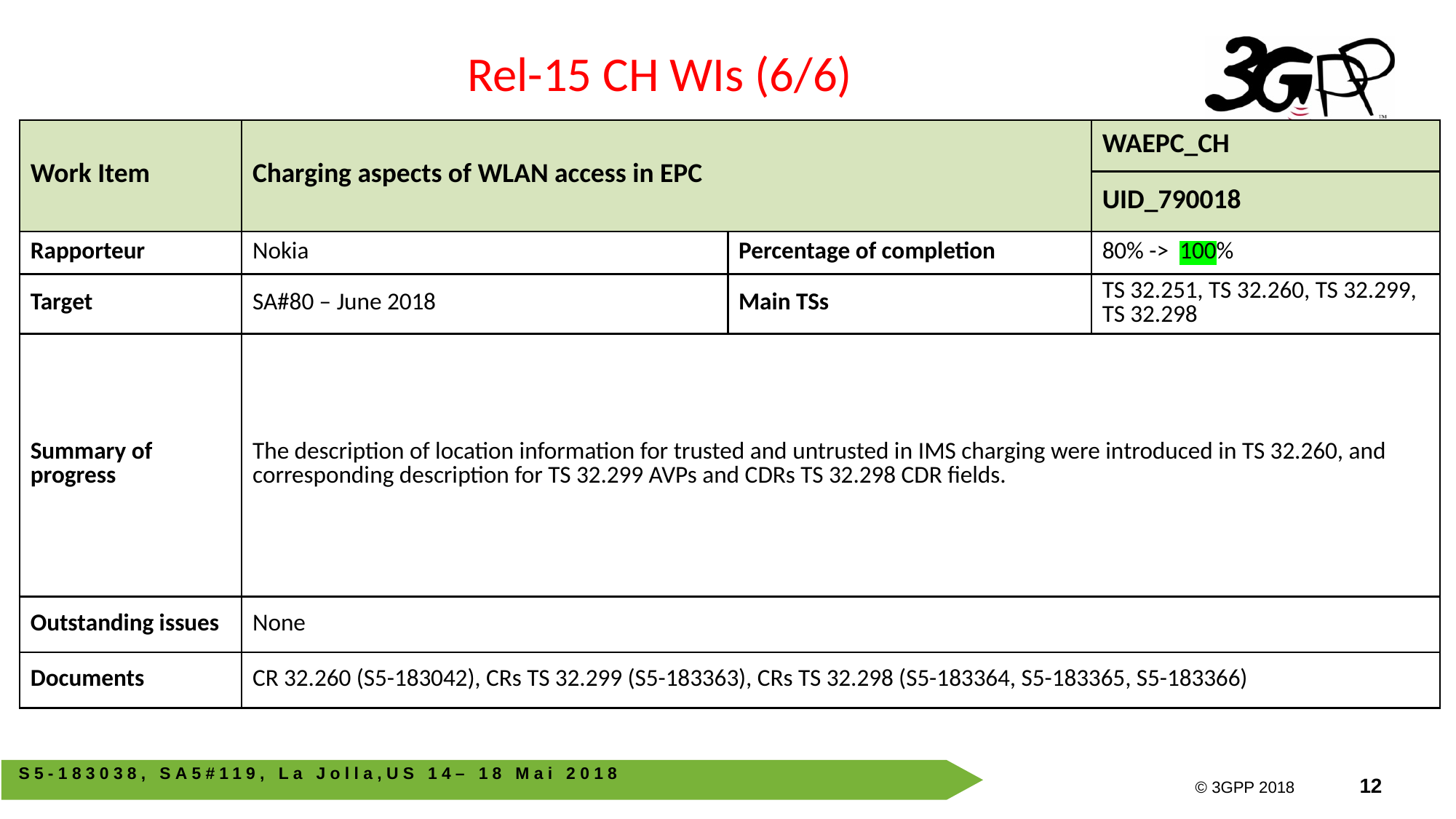

Rel-15 CH WIs (6/6)
| Work Item | Charging aspects of WLAN access in EPC |  | WAEPC\_CH |
| --- | --- | --- | --- |
|  |  |  | UID\_790018 |
| Rapporteur | Nokia | Percentage of completion | 80% -> 100% |
| Target | SA#80 – June 2018 | Main TSs | TS 32.251, TS 32.260, TS 32.299, TS 32.298 |
| Summary of progress | The description of location information for trusted and untrusted in IMS charging were introduced in TS 32.260, and corresponding description for TS 32.299 AVPs and CDRs TS 32.298 CDR fields. |  |  |
| Outstanding issues | None |  |  |
| Documents | CR 32.260 (S5-183042), CRs TS 32.299 (S5-183363), CRs TS 32.298 (S5-183364, S5-183365, S5-183366) |  |  |